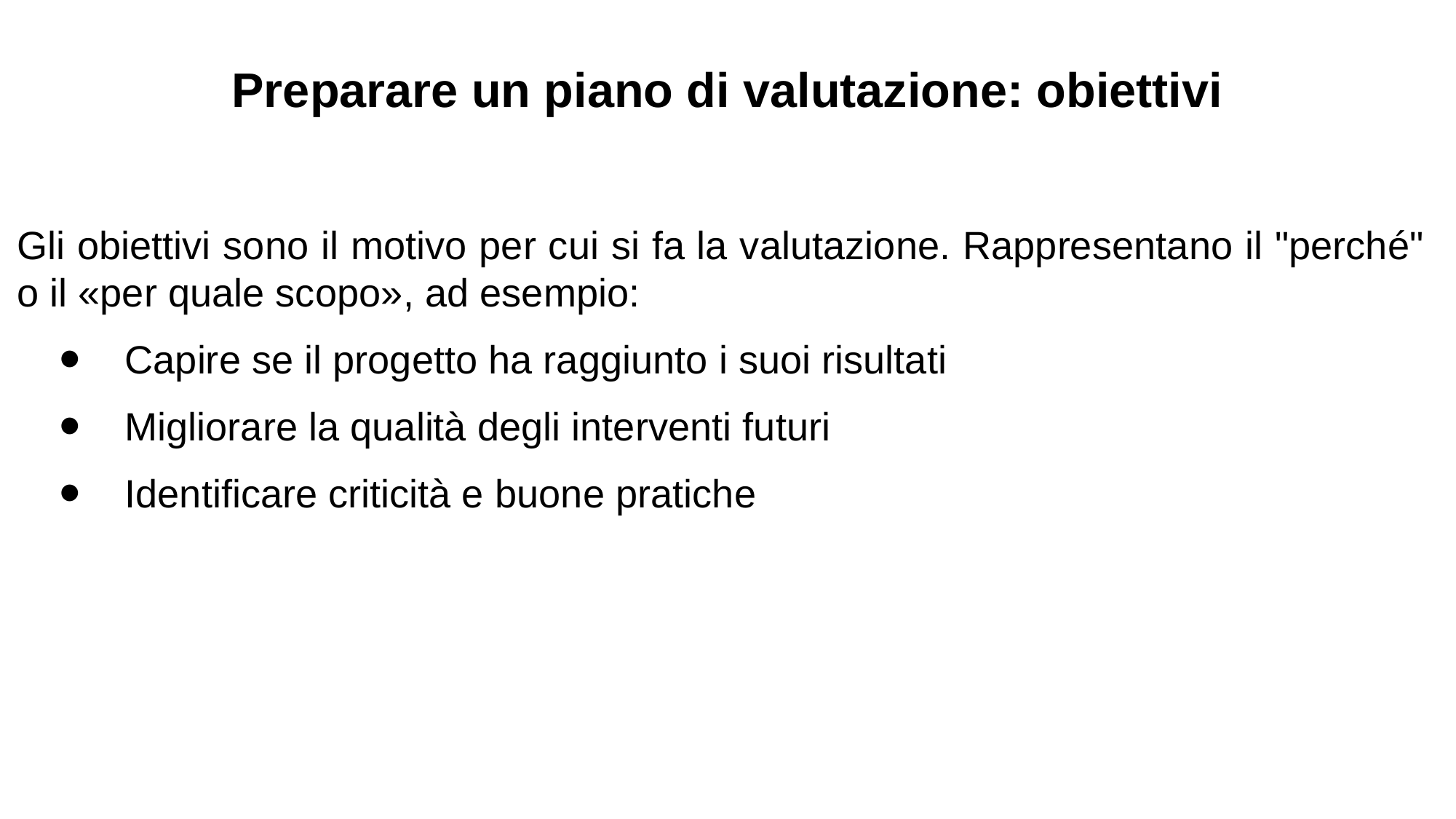

Preparare un piano di valutazione: obiettivi
Gli obiettivi sono il motivo per cui si fa la valutazione. Rappresentano il "perché" o il «per quale scopo», ad esempio:
Capire se il progetto ha raggiunto i suoi risultati
Migliorare la qualità degli interventi futuri
Identificare criticità e buone pratiche